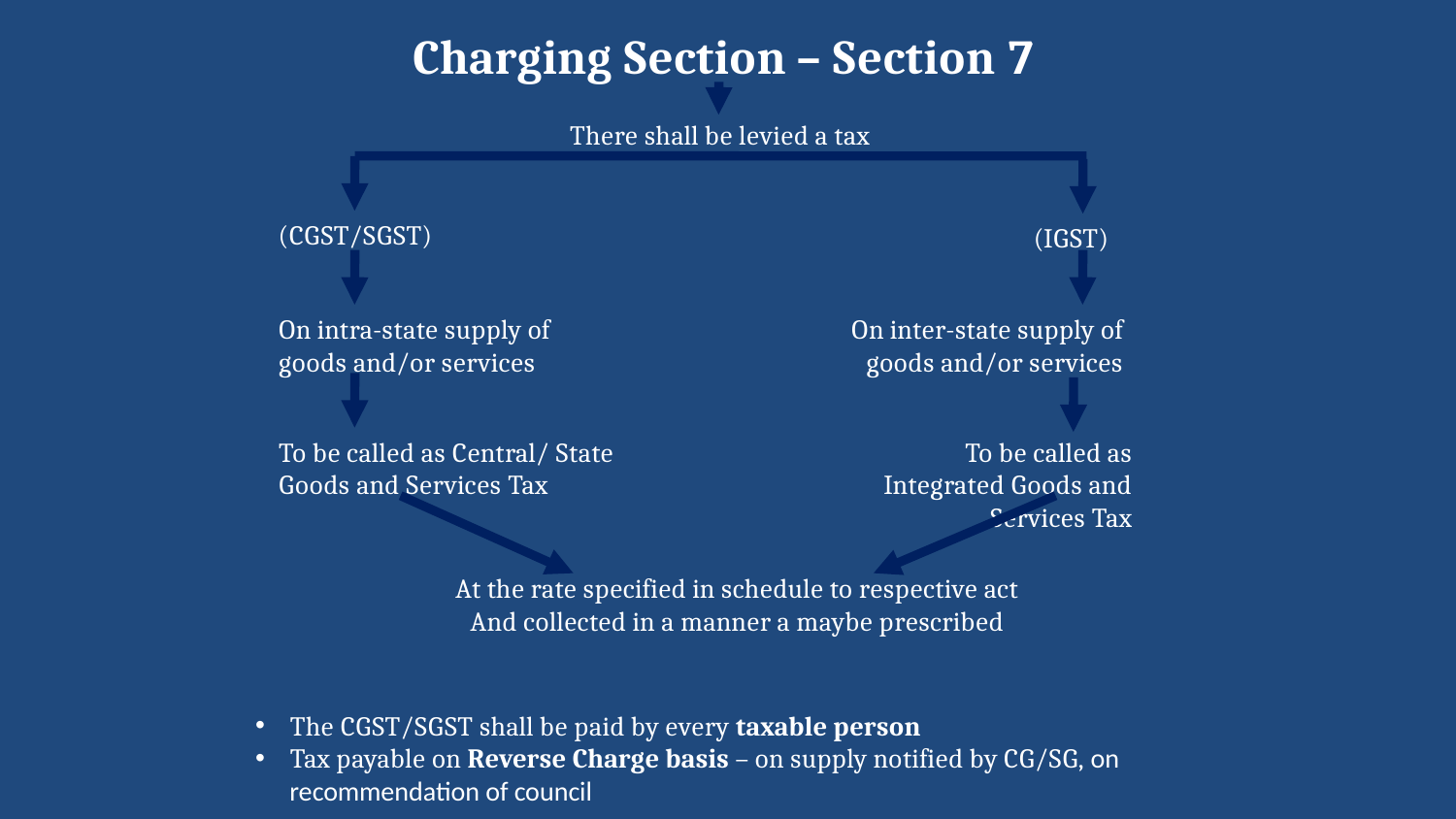

Charging Section – Section 7
There shall be levied a tax
(CGST/SGST)
(IGST)
On intra-state supply of goods and/or services
On inter-state supply of goods and/or services
To be called as Central/ State Goods and Services Tax
To be called as Integrated Goods and Services Tax
At the rate specified in schedule to respective act
And collected in a manner a maybe prescribed
The CGST/SGST shall be paid by every taxable person
Tax payable on Reverse Charge basis – on supply notified by CG/SG, on recommendation of council